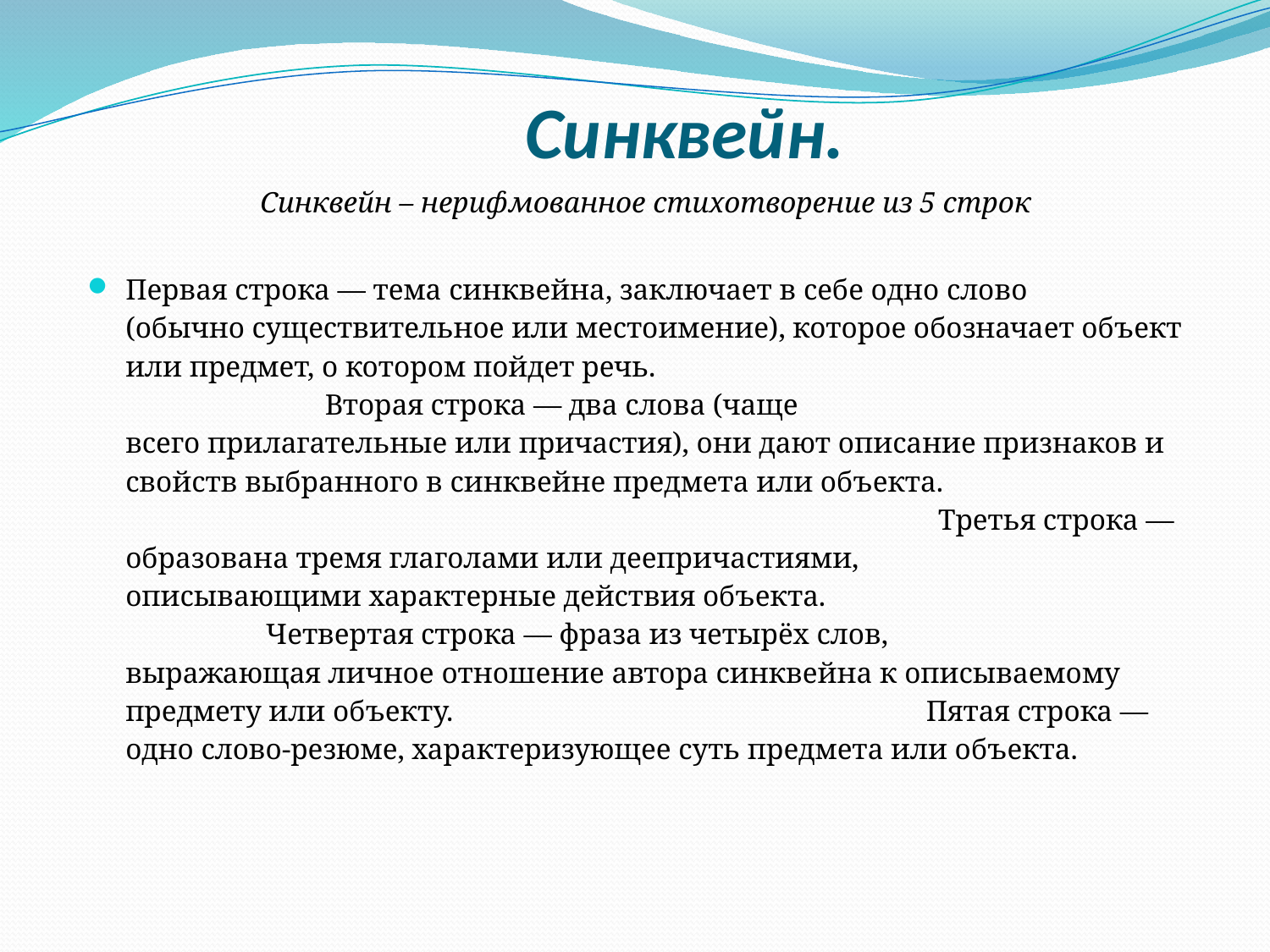

# Синквейн.
Синквейн – нерифмованное стихотворение из 5 строк

Первая строка — тема синквейна, заключает в себе одно слово (обычно существительное или местоимение), которое обозначает объект или предмет, о котором пойдет речь.                                                                                                      Вторая строка — два слова (чаще всего прилагательные или причастия), они дают описание признаков и свойств выбранного в синквейне предмета или объекта.                                                                                                                                                  Третья строка — образована тремя глаголами или деепричастиями, описывающими характерные действия объекта.                                                                       Четвертая строка — фраза из четырёх слов, выражающая личное отношение автора синквейна к описываемому предмету или объекту.                                                                Пятая строка — одно слово-резюме, характеризующее суть предмета или объекта.